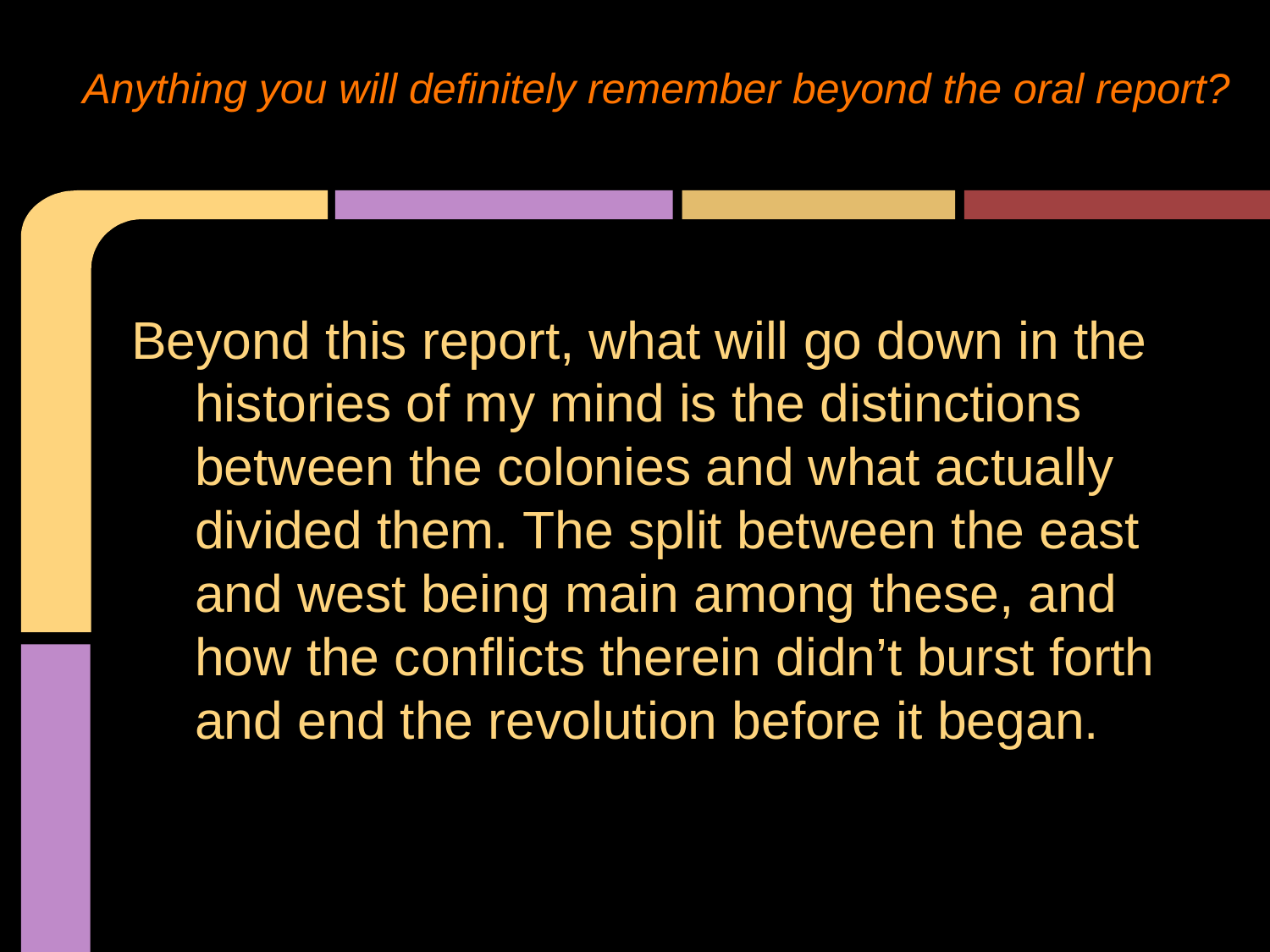

# Anything you will definitely remember beyond the oral report?

Beyond this report, what will go down in the histories of my mind is the distinctions between the colonies and what actually divided them. The split between the east and west being main among these, and how the conflicts therein didn’t burst forth and end the revolution before it began.